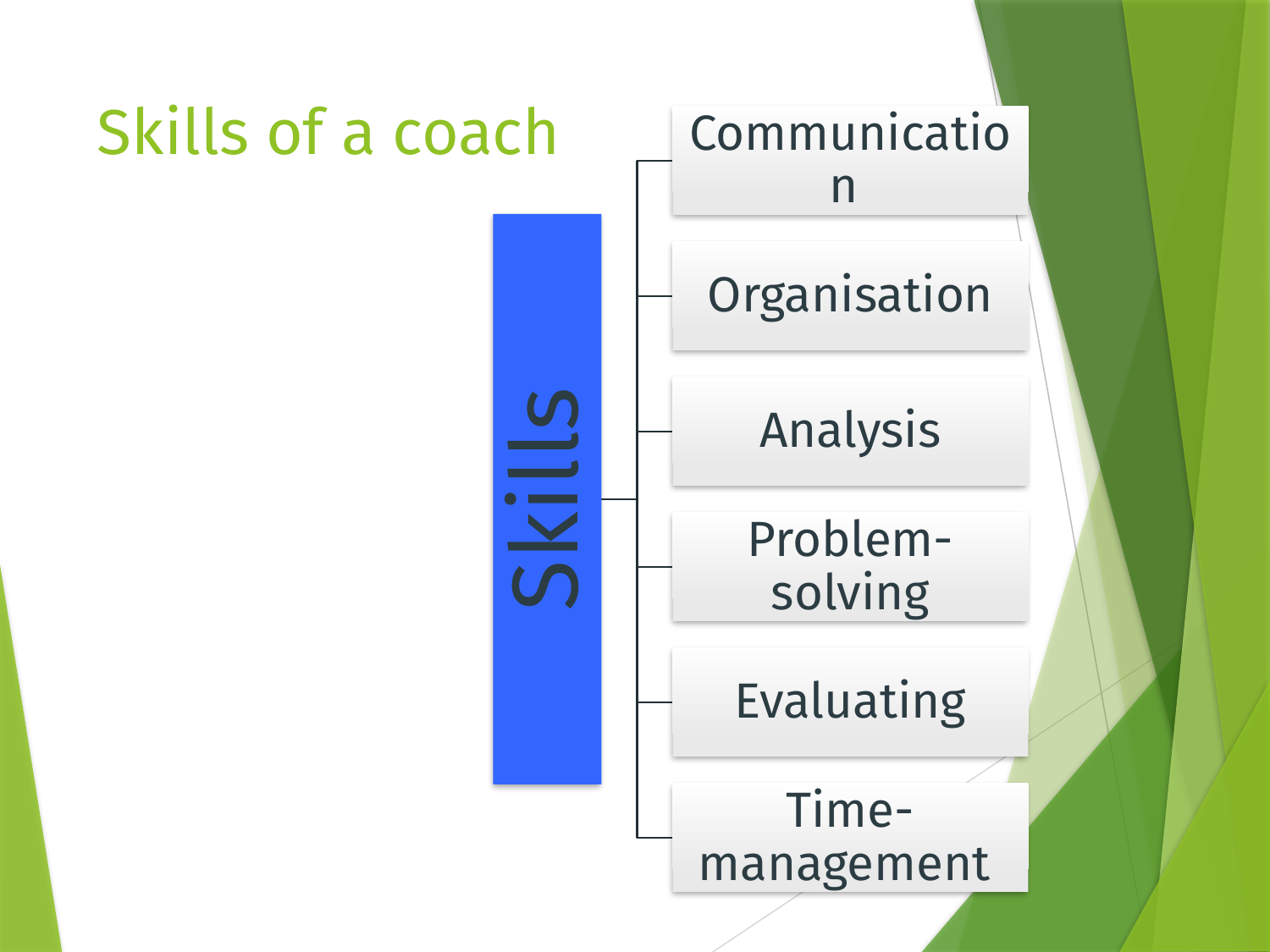

# Skills of a coach

Skills
Communication
Organisation
Analysis
Problem-solving
Evaluating
Time-management